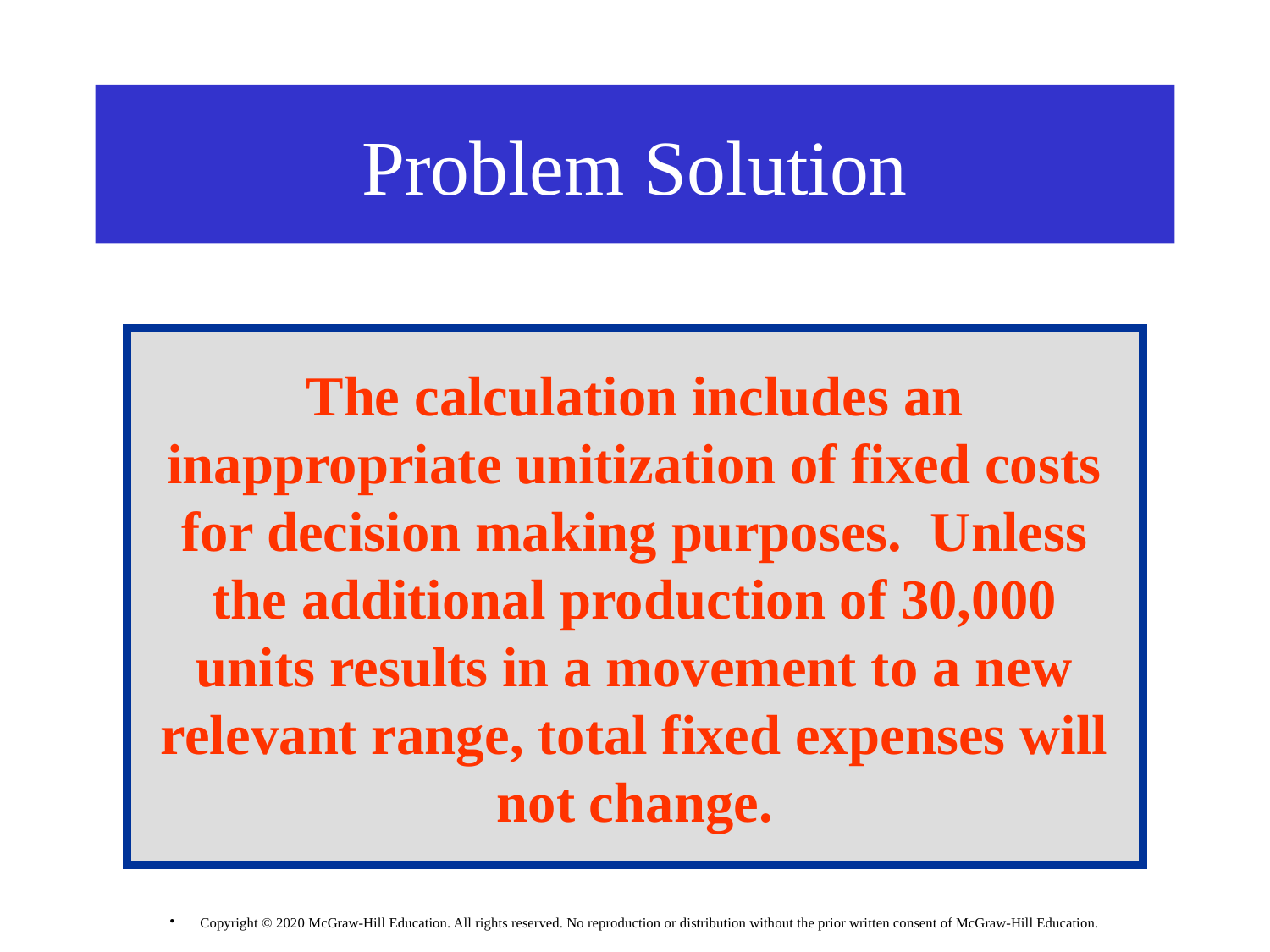

# Problem Solution
The calculation includes an inappropriate unitization of fixed costs for decision making purposes.  Unless the additional production of 30,000 units results in a movement to a new relevant range, total fixed expenses will not change.